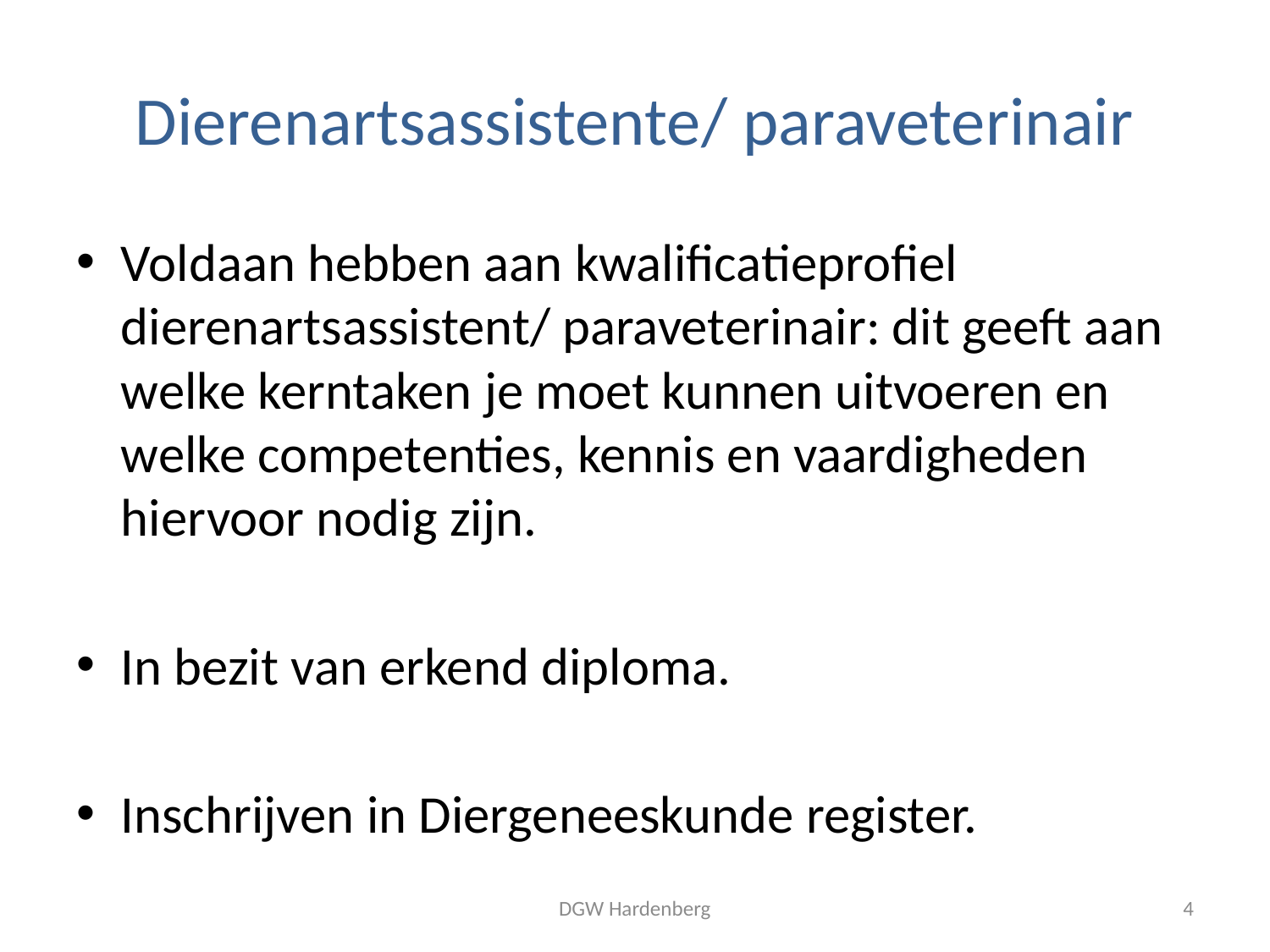

# Dierenartsassistente/ paraveterinair
Voldaan hebben aan kwalificatieprofiel dierenartsassistent/ paraveterinair: dit geeft aan welke kerntaken je moet kunnen uitvoeren en welke competenties, kennis en vaardigheden hiervoor nodig zijn.

In bezit van erkend diploma.

Inschrijven in Diergeneeskunde register.
DGW Hardenberg
4